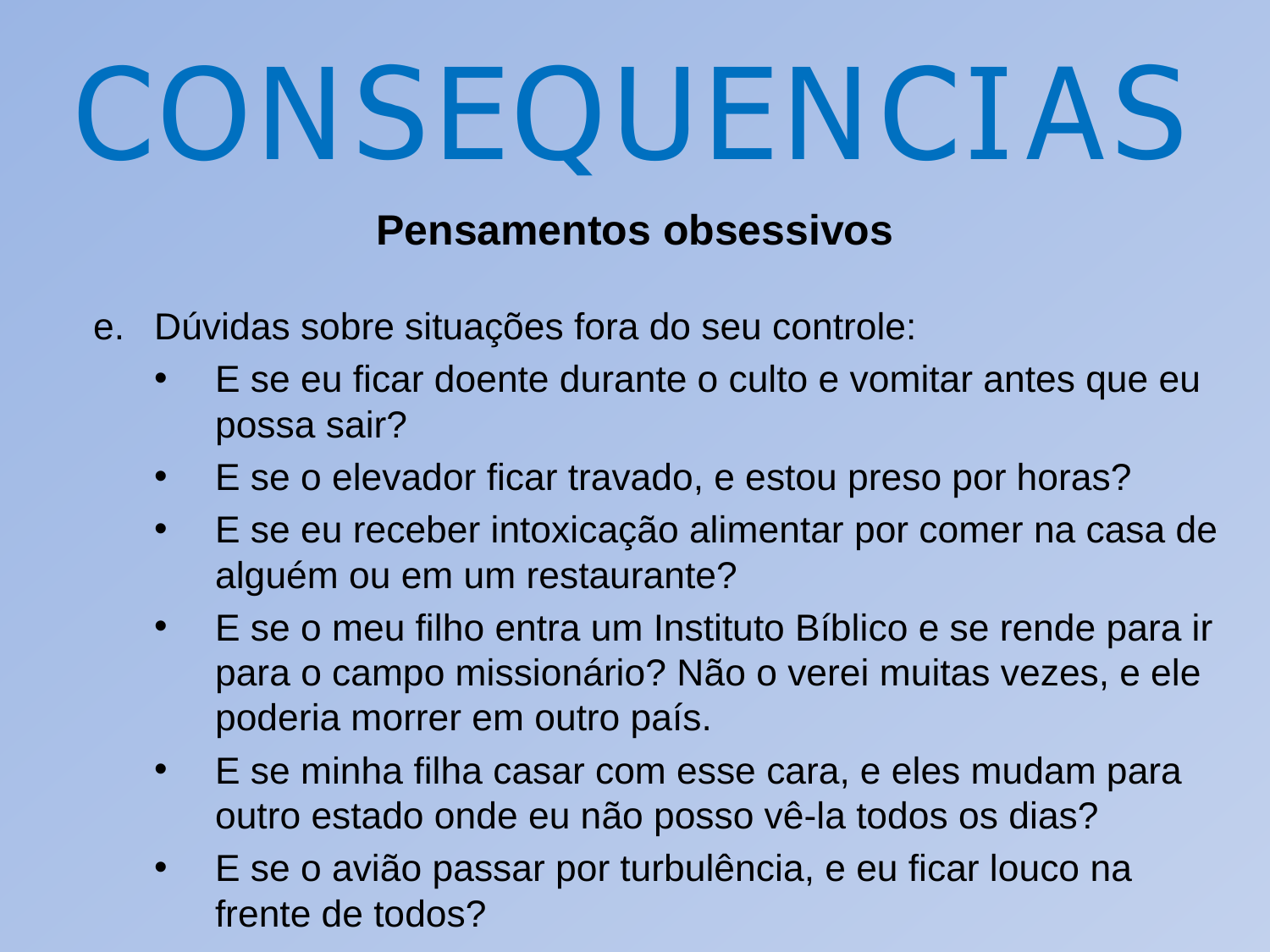

CONSEQUENCIAS

Pensamentos obsessivos

Dúvidas sobre situações fora do seu controle:
E se eu ficar doente durante o culto e vomitar antes que eu possa sair?
E se o elevador ficar travado, e estou preso por horas?
E se eu receber intoxicação alimentar por comer na casa de alguém ou em um restaurante?
E se o meu filho entra um Instituto Bíblico e se rende para ir para o campo missionário? Não o verei muitas vezes, e ele poderia morrer em outro país.
E se minha filha casar com esse cara, e eles mudam para outro estado onde eu não posso vê-la todos os dias?
E se o avião passar por turbulência, e eu ficar louco na frente de todos?